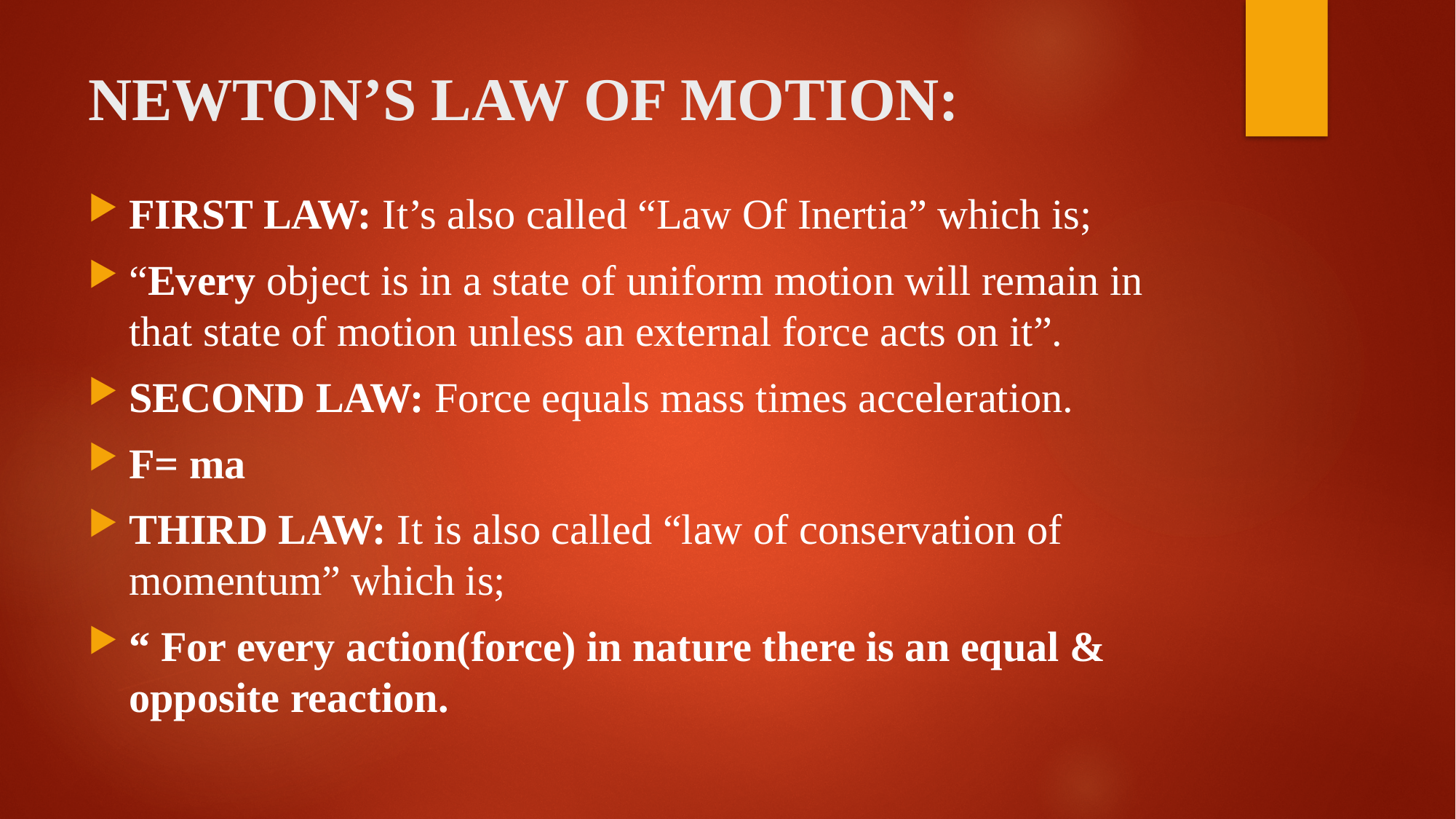

# NEWTON’S LAW OF MOTION:
FIRST LAW: It’s also called “Law Of Inertia” which is;
“Every object is in a state of uniform motion will remain in that state of motion unless an external force acts on it”.
SECOND LAW: Force equals mass times acceleration.
F= ma
THIRD LAW: It is also called “law of conservation of momentum” which is;
“ For every action(force) in nature there is an equal & opposite reaction.